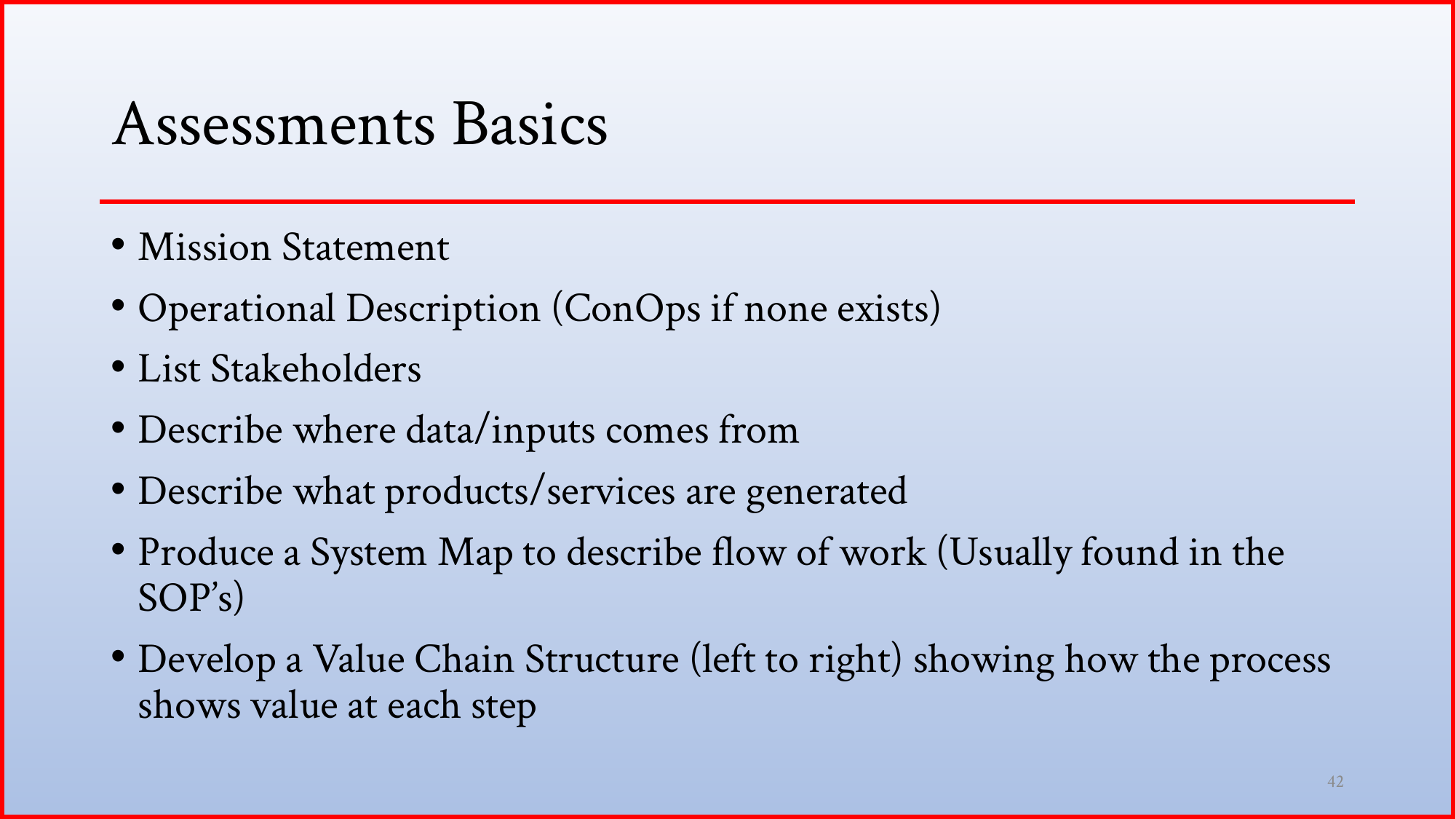

# Assessments Basics
Mission Statement
Operational Description (ConOps if none exists)
List Stakeholders
Describe where data/inputs comes from
Describe what products/services are generated
Produce a System Map to describe flow of work (Usually found in the SOP’s)
Develop a Value Chain Structure (left to right) showing how the process shows value at each step
42